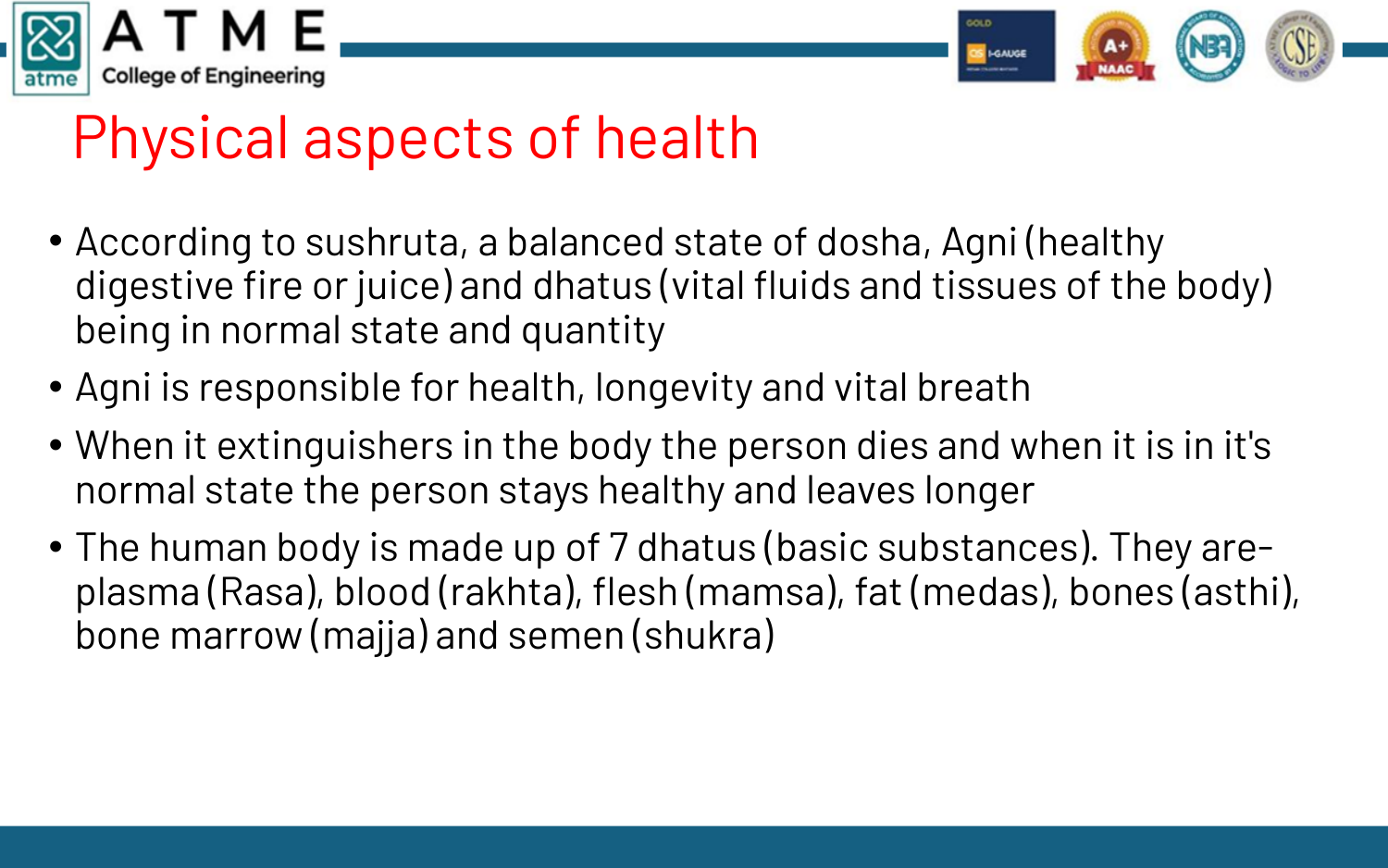

# Physical aspects of health
According to sushruta, a balanced state of dosha, Agni (healthy digestive fire or juice) and dhatus (vital fluids and tissues of the body) being in normal state and quantity
Agni is responsible for health, longevity and vital breath
When it extinguishers in the body the person dies and when it is in it's normal state the person stays healthy and leaves longer
The human body is made up of 7 dhatus (basic substances). They are-plasma (Rasa), blood (rakhta), flesh (mamsa), fat (medas), bones (asthi), bone marrow (majja) and semen (shukra)